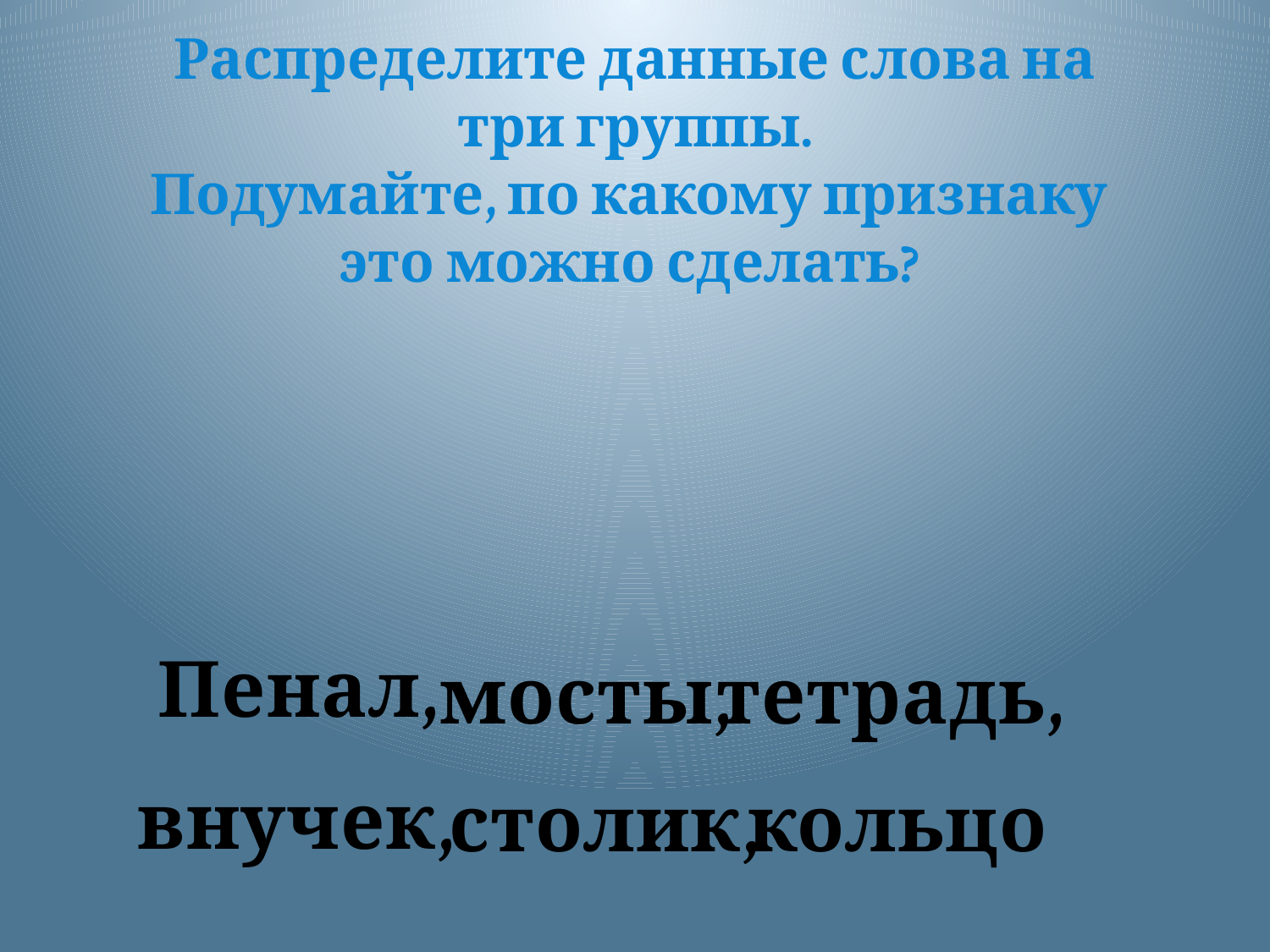

Распределите данные слова на три группы.
Подумайте, по какому признаку
это можно сделать?

Пенал,
мосты,
тетрадь,
внучек,
 столик,
 кольцо